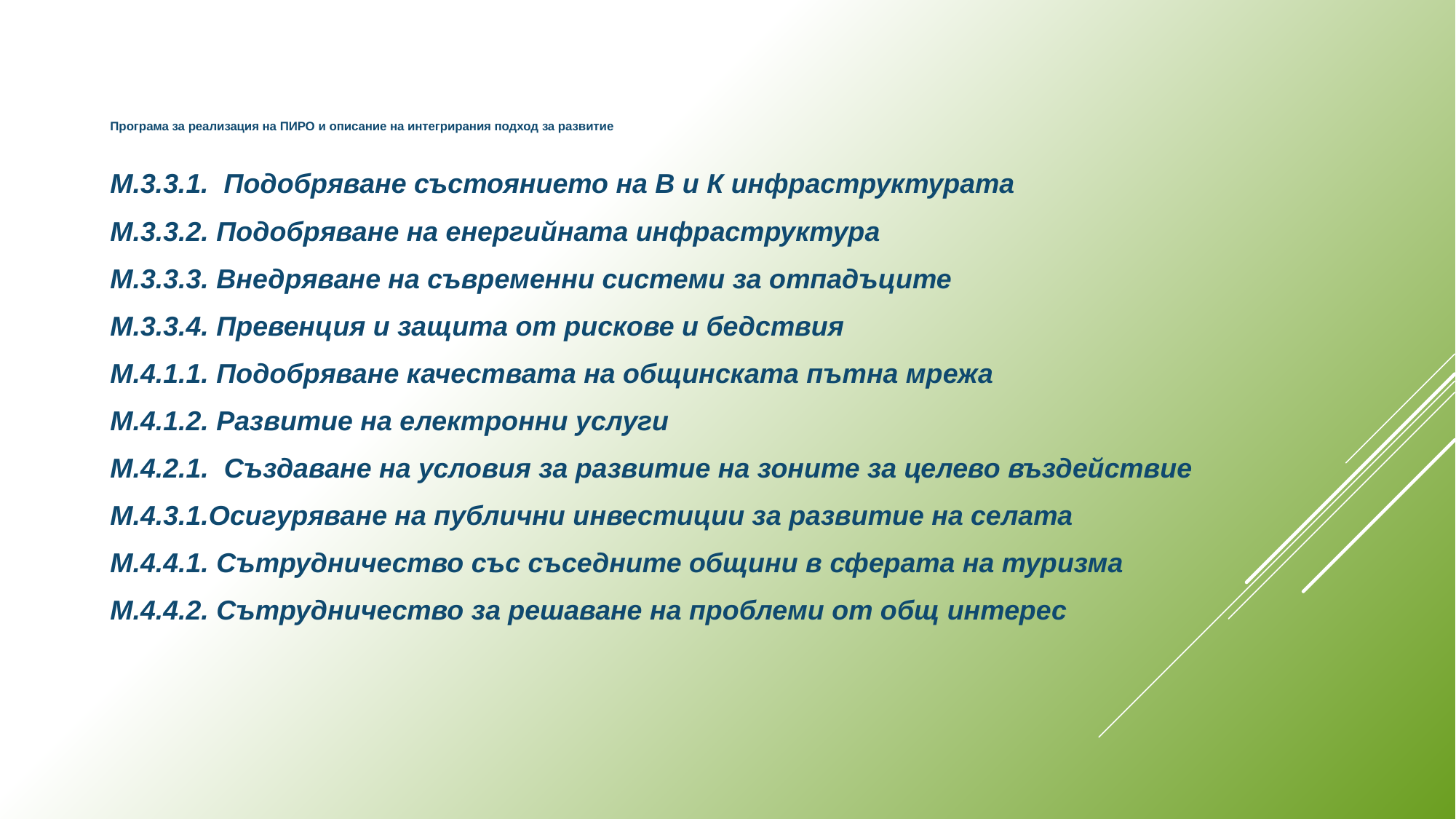

# Програма за реализация на ПИРО и описание на интегрирания подход за развитие
М.3.3.1.  Подобряване състоянието на В и К инфраструктурата
М.3.3.2. Подобряване на енергийната инфраструктура
М.3.3.3. Внедряване на съвременни системи за отпадъците
М.3.3.4. Превенция и защита от рискове и бедствия
М.4.1.1. Подобряване качествата на общинската пътна мрежа
М.4.1.2. Развитие на електронни услуги
М.4.2.1.  Създаване на условия за развитие на зоните за целево въздействие
М.4.3.1.Осигуряване на публични инвестиции за развитие на селата
М.4.4.1. Сътрудничество със съседните общини в сферата на туризма
М.4.4.2. Сътрудничество за решаване на проблеми от общ интерес